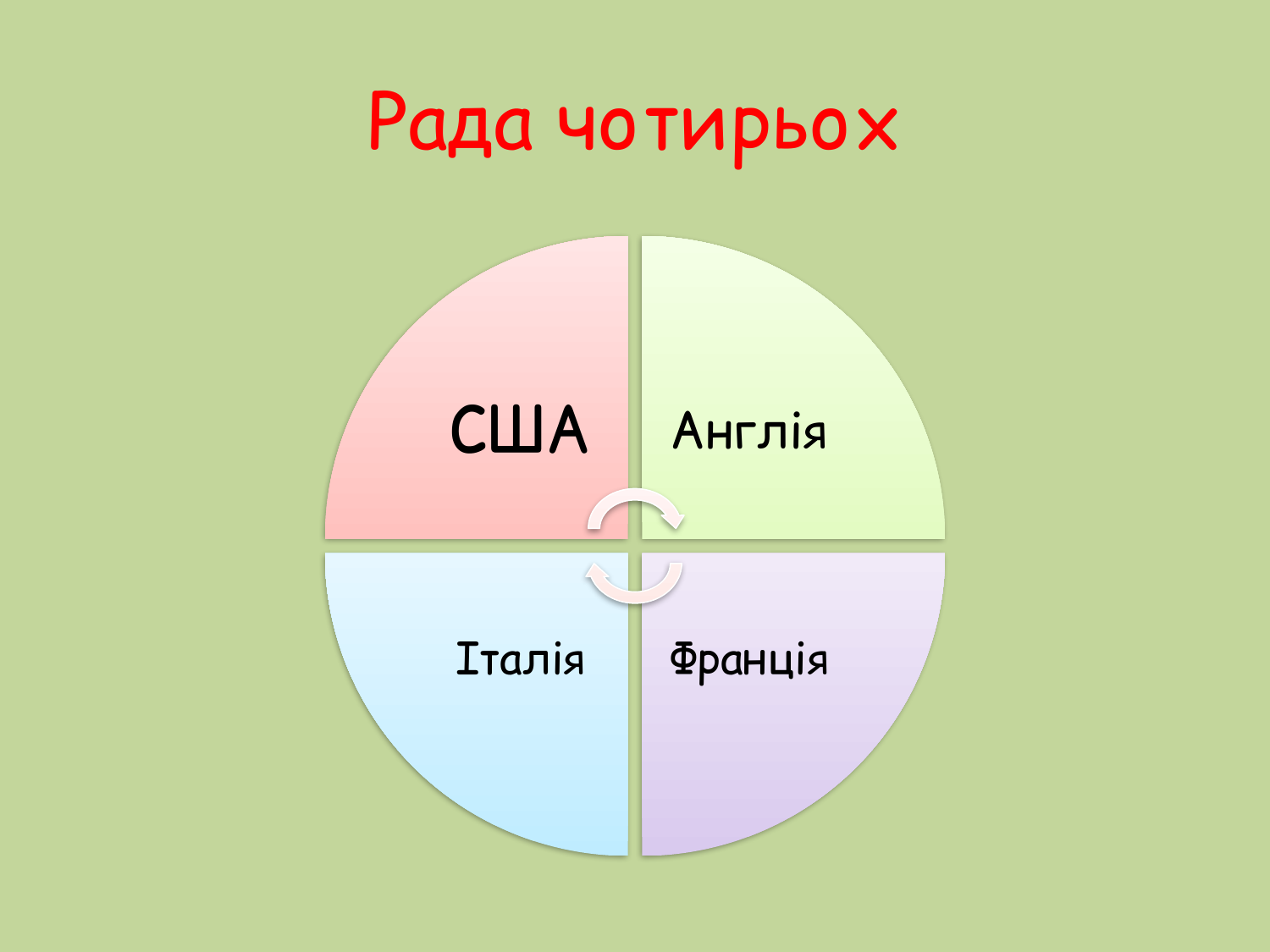

# Рада чотирьох
США
Англія
Франція
Італія